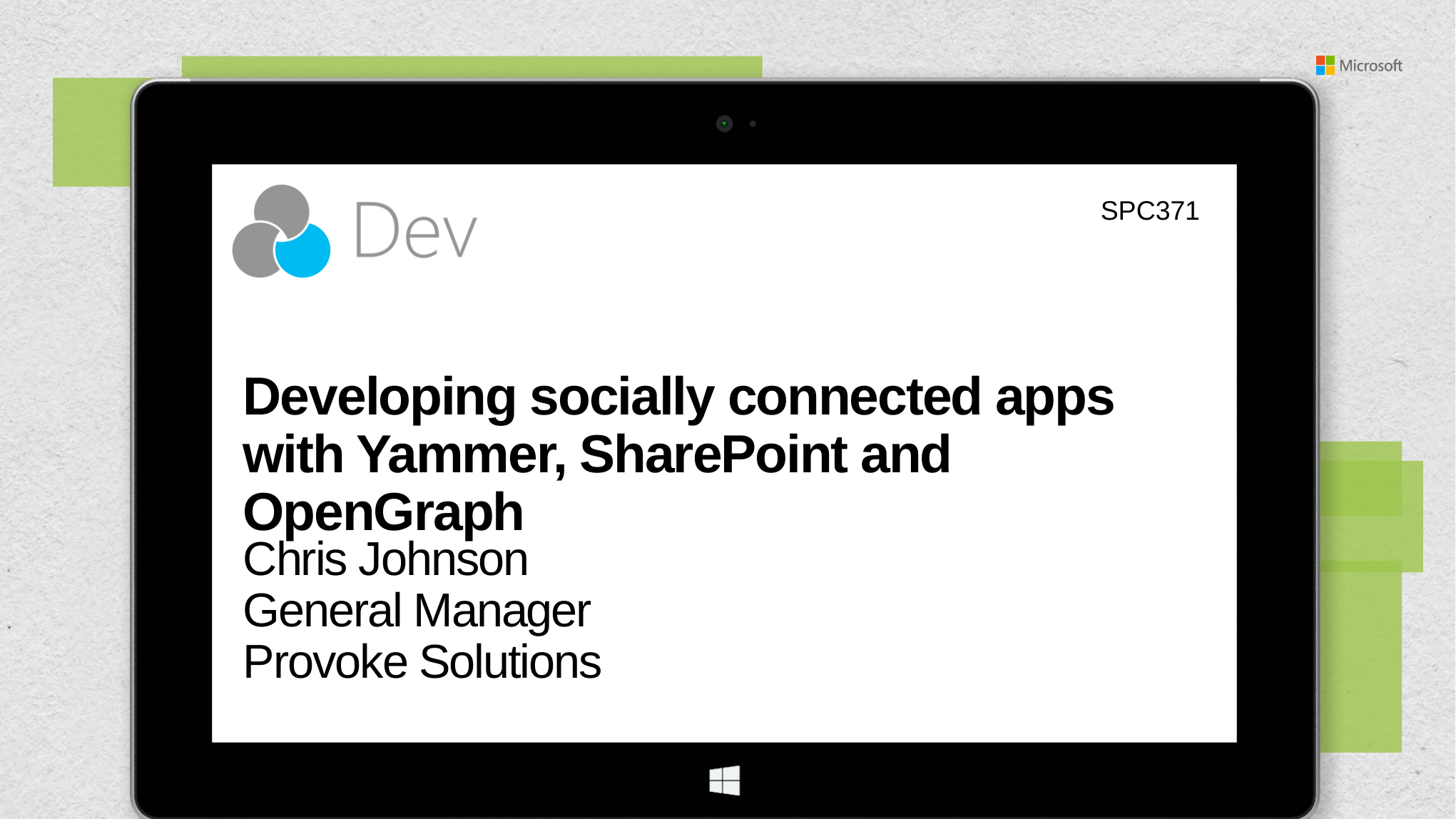

SPC371
# Developing socially connected apps with Yammer, SharePoint and OpenGraph
Chris Johnson
General Manager
Provoke Solutions